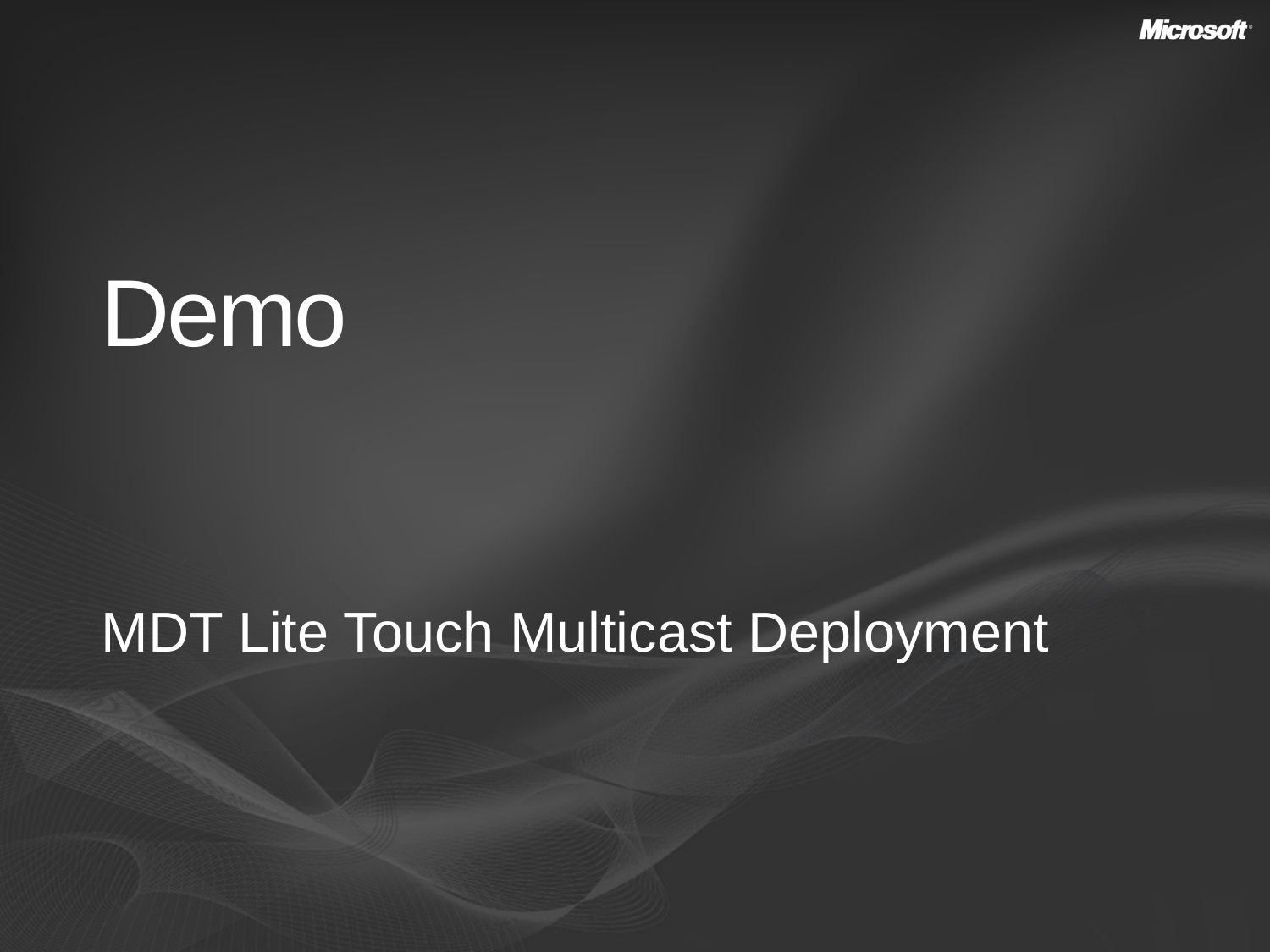

# Demo
MDT Lite Touch Multicast Deployment